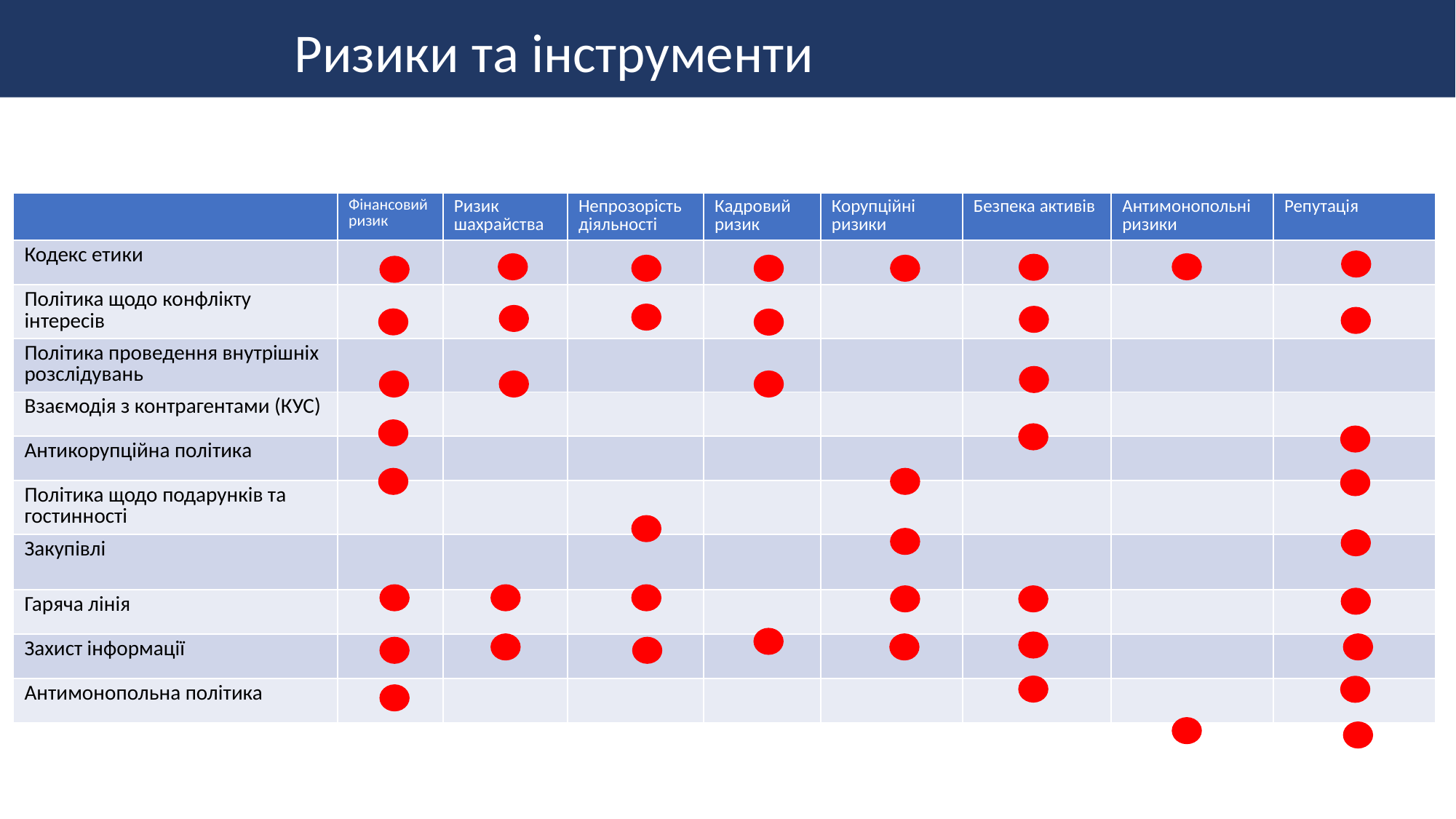

Ризики та інструменти
|  | Фінансовий ризик | Ризик шахрайства | Непрозорість діяльності | Кадровий ризик | Корупційні ризики | Безпека активів | Антимонопольні ризики | Репутація |
| --- | --- | --- | --- | --- | --- | --- | --- | --- |
| Кодекс етики |  |  |  |  |  |  |  |  |
| Політика щодо конфлікту інтересів |  |  |  |  |  |  |  |  |
| Політика проведення внутрішніх розслідувань |  |  |  |  |  |  |  |  |
| Взаємодія з контрагентами (КУС) |  |  |  |  |  |  |  |  |
| Антикорупційна політика |  |  |  |  |  |  |  |  |
| Політика щодо подарунків та гостинності |  |  |  |  |  |  |  |  |
| Закупівлі |  |  |  |  |  |  |  |  |
| Гаряча лінія |  |  |  |  |  |  |  |  |
| Захист інформації |  |  |  |  |  |  |  |  |
| Антимонопольна політика |  |  |  |  |  |  |  |  |